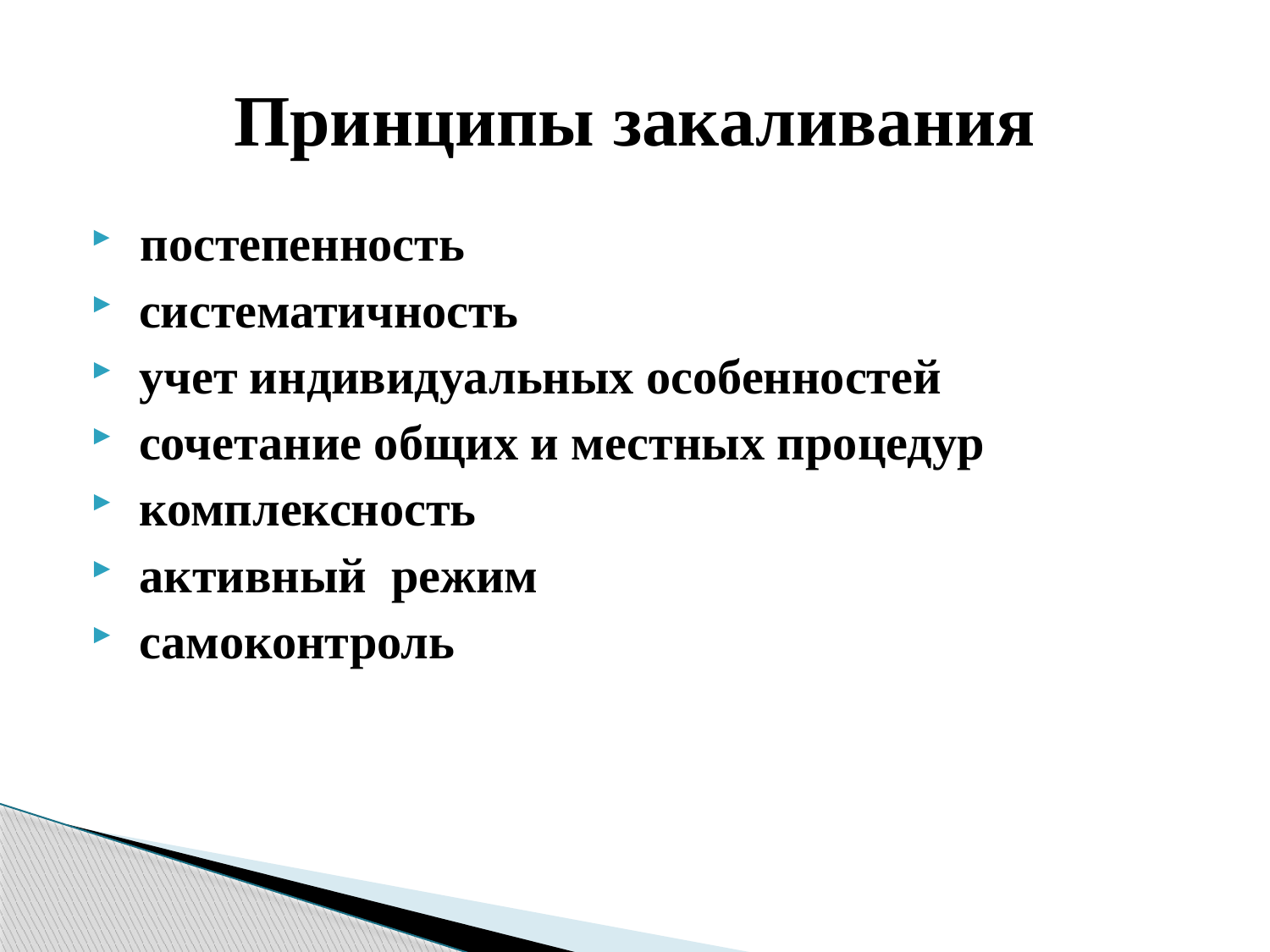

# Принципы закаливания
 постепенность
 систематичность
 учет индивидуальных особенностей
 сочетание общих и местных процедур
 комплексность
 активный  режим
 самоконтроль